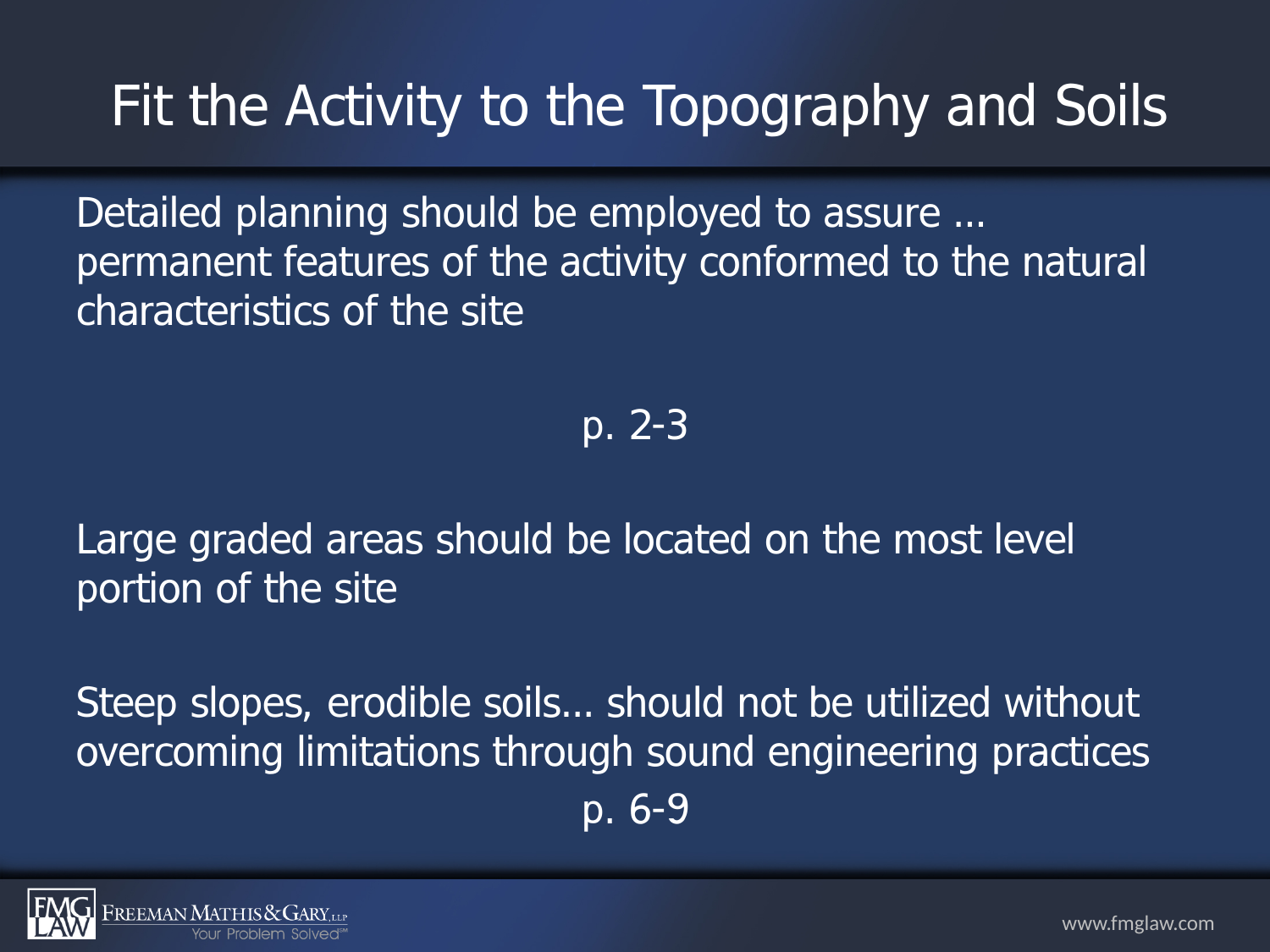

# Fit the Activity to the Topography and Soils
Detailed planning should be employed to assure … permanent features of the activity conformed to the natural characteristics of the site

p. 2-3

Large graded areas should be located on the most level portion of the site

Steep slopes, erodible soils… should not be utilized without overcoming limitations through sound engineering practices
p. 6-9